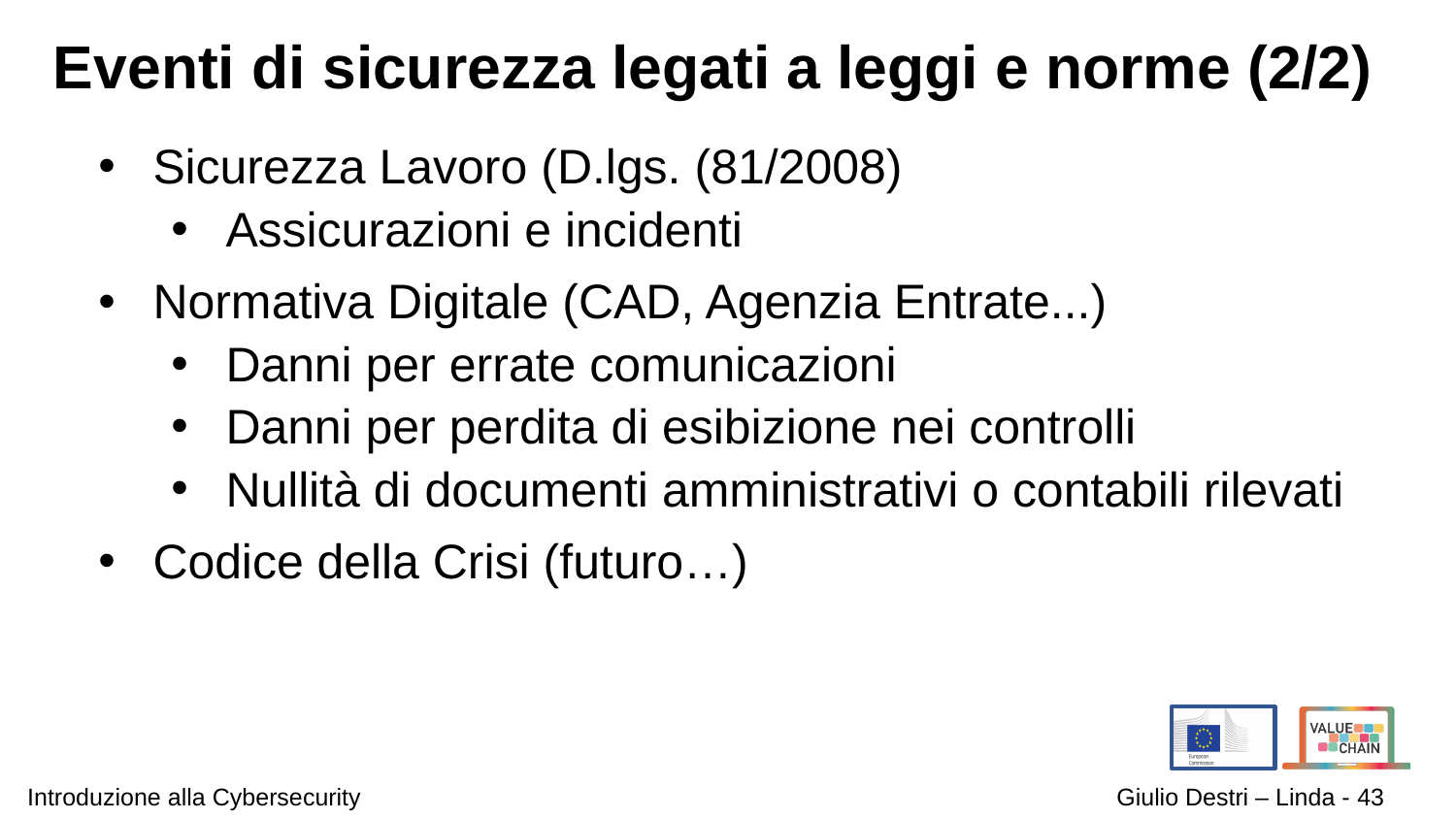

# Eventi di sicurezza legati a leggi e norme (2/2)
Sicurezza Lavoro (D.lgs. (81/2008)
Assicurazioni e incidenti
Normativa Digitale (CAD, Agenzia Entrate...)
Danni per errate comunicazioni
Danni per perdita di esibizione nei controlli
Nullità di documenti amministrativi o contabili rilevati
Codice della Crisi (futuro…)